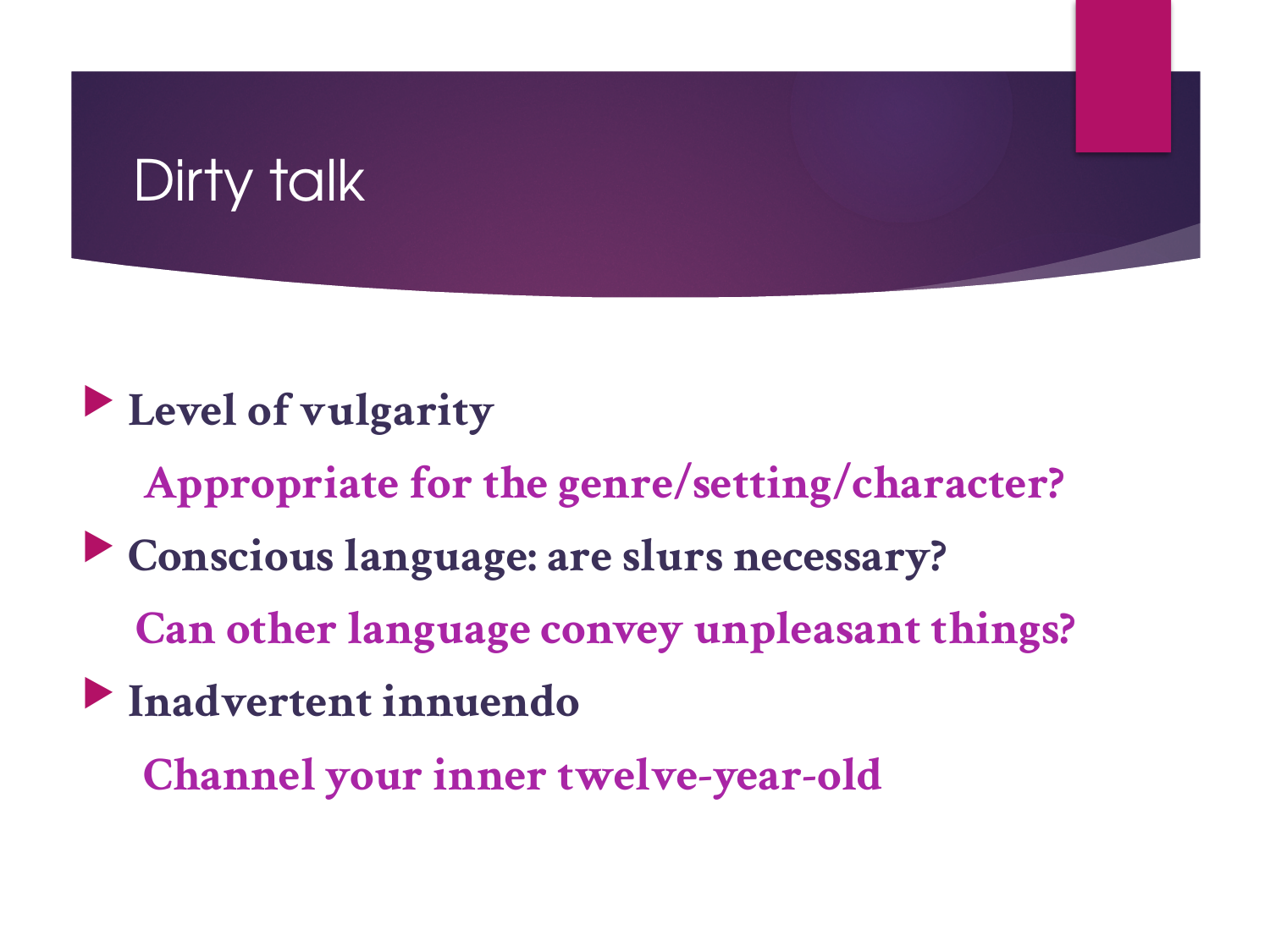

# Dirty talk
Level of vulgarity
	Appropriate for the genre/setting/character?
Conscious language: are slurs necessary?
		Can other language convey unpleasant things?
Inadvertent innuendo
	Channel your inner twelve-year-old